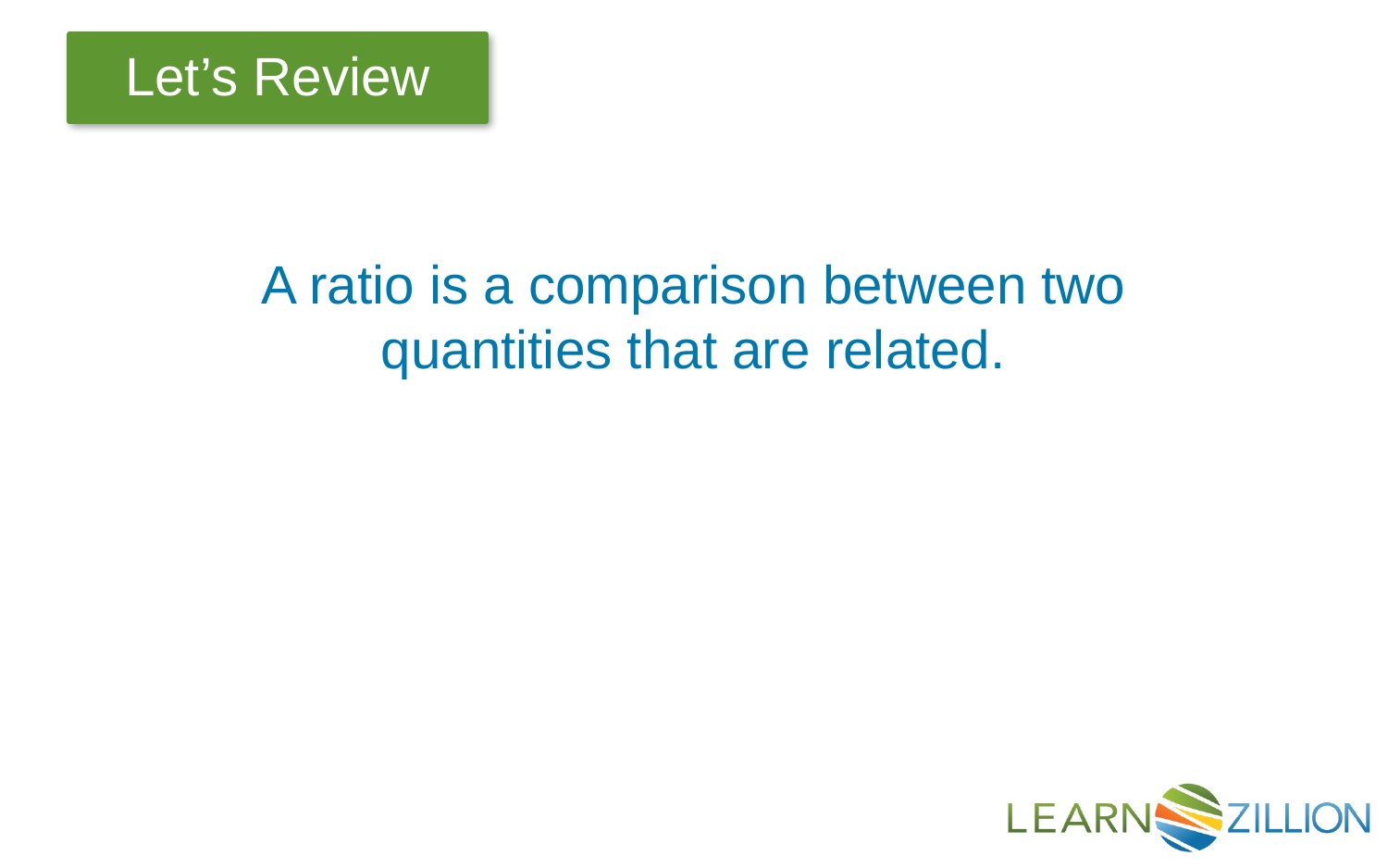

A ratio is a comparison between two quantities that are related.